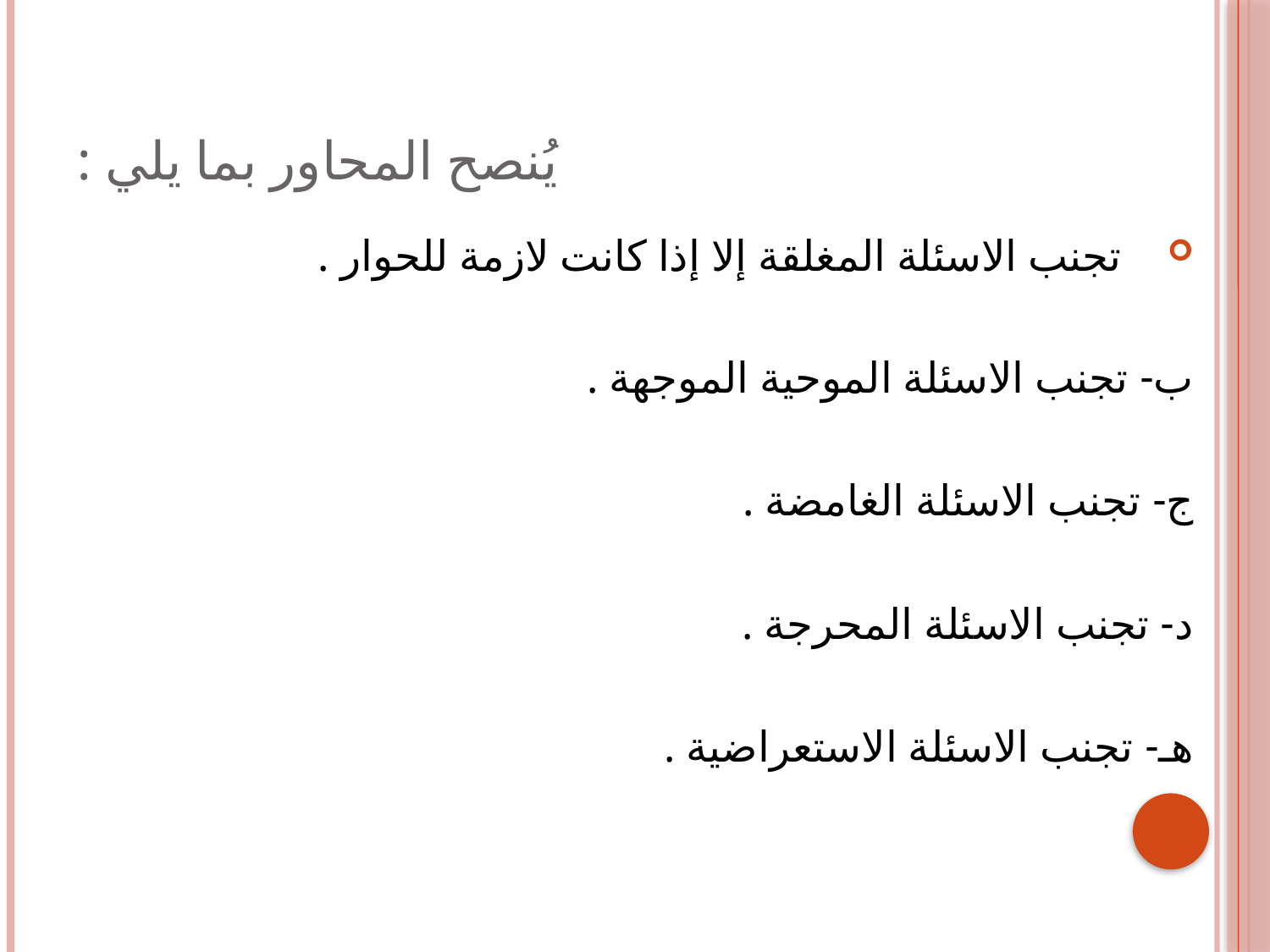

# يُنصح المحاور بما يلي :
تجنب الاسئلة المغلقة إلا إذا كانت لازمة للحوار .

ب- تجنب الاسئلة الموحية الموجهة .

ج- تجنب الاسئلة الغامضة .

د- تجنب الاسئلة المحرجة .

هـ- تجنب الاسئلة الاستعراضية .